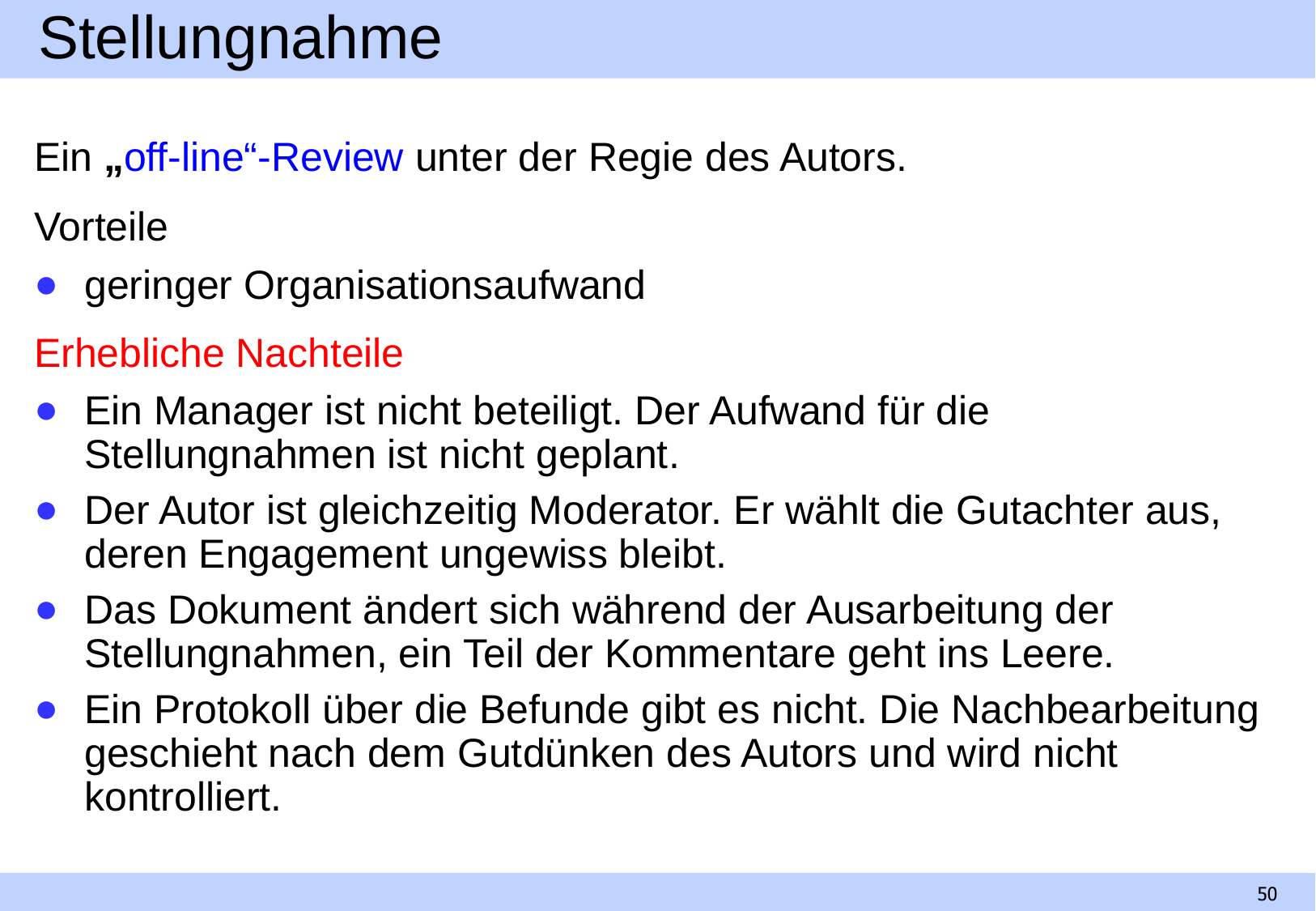

# Stellungnahme
Ein „off-line“-Review unter der Regie des Autors.
Vorteile
geringer Organisationsaufwand
Erhebliche Nachteile
Ein Manager ist nicht beteiligt. Der Aufwand für die Stellungnahmen ist nicht geplant.
Der Autor ist gleichzeitig Moderator. Er wählt die Gutachter aus, deren Engagement ungewiss bleibt.
Das Dokument ändert sich während der Ausarbeitung der Stellungnahmen, ein Teil der Kommentare geht ins Leere.
Ein Protokoll über die Befunde gibt es nicht. Die Nachbearbeitung geschieht nach dem Gutdünken des Autors und wird nicht kontrolliert.

50